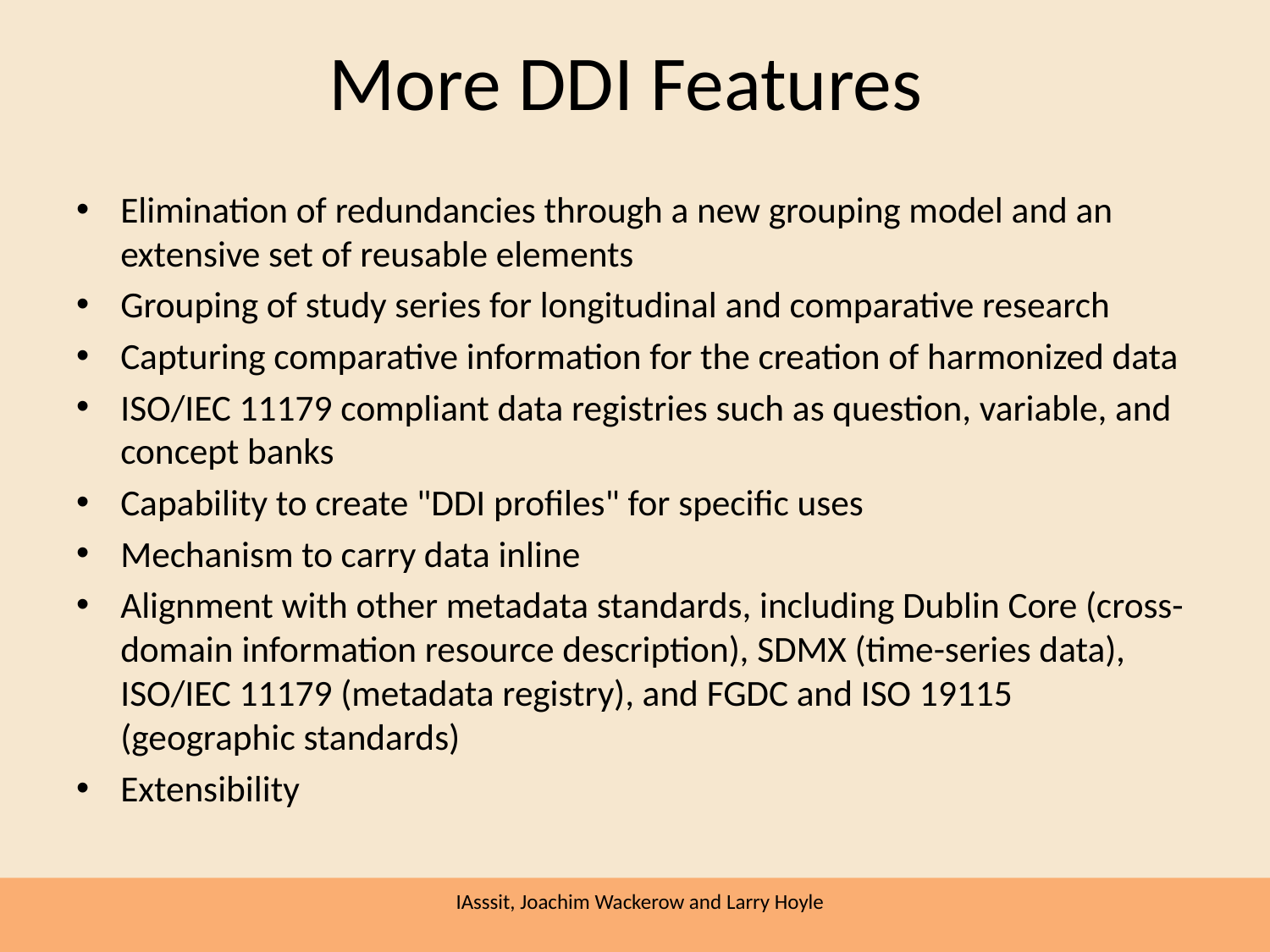

# More DDI Features
Elimination of redundancies through a new grouping model and an extensive set of reusable elements
Grouping of study series for longitudinal and comparative research
Capturing comparative information for the creation of harmonized data
ISO/IEC 11179 compliant data registries such as question, variable, and concept banks
Capability to create "DDI profiles" for specific uses
Mechanism to carry data inline
Alignment with other metadata standards, including Dublin Core (cross-domain information resource description), SDMX (time-series data), ISO/IEC 11179 (metadata registry), and FGDC and ISO 19115 (geographic standards)
Extensibility

IAsssit, Joachim Wackerow and Larry Hoyle